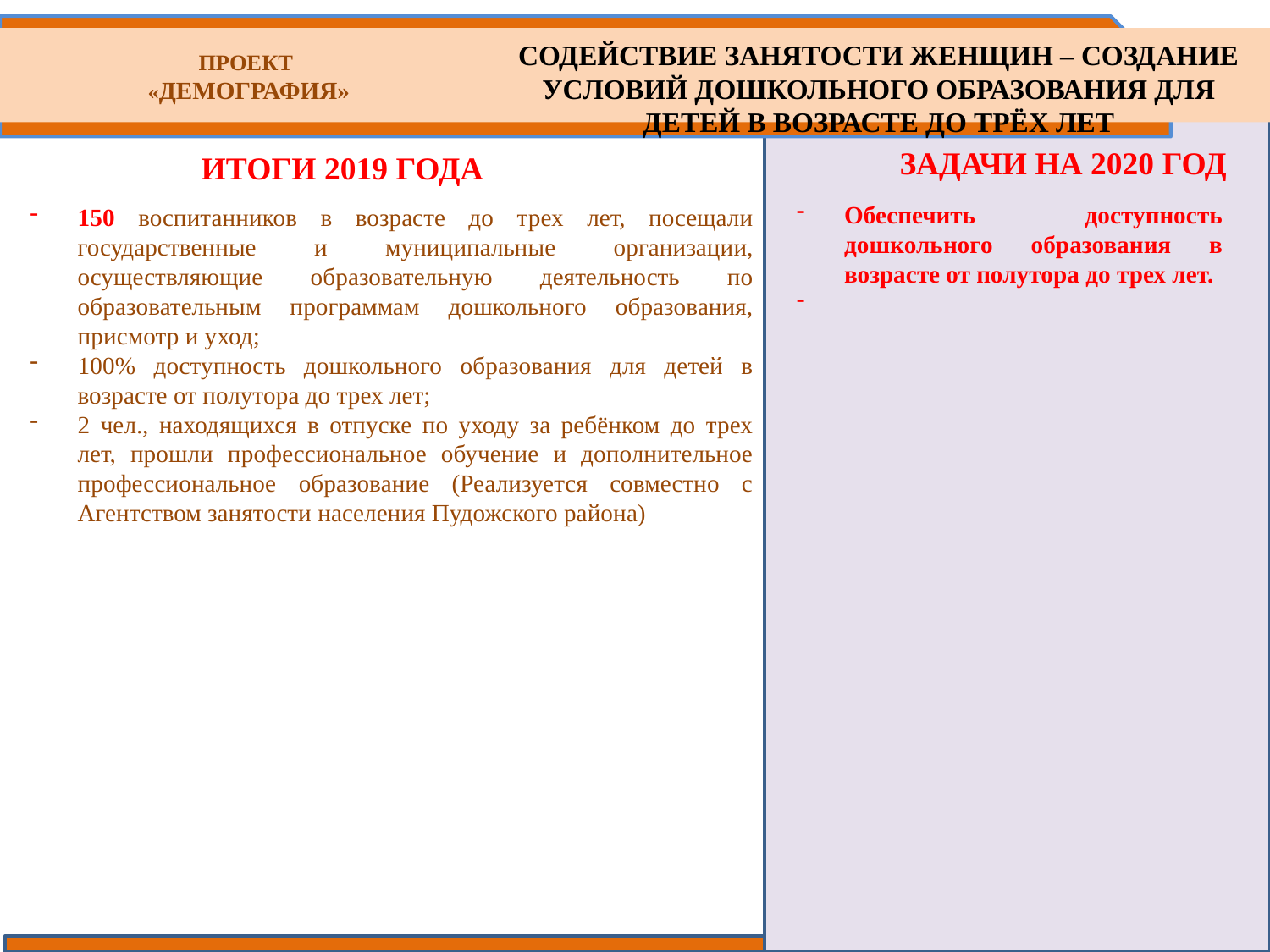

СОДЕЙСТВИЕ ЗАНЯТОСТИ ЖЕНЩИН – СОЗДАНИЕ УСЛОВИЙ ДОШКОЛЬНОГО ОБРАЗОВАНИЯ ДЛЯ ДЕТЕЙ В ВОЗРАСТЕ ДО ТРЁХ ЛЕТ
ПРОЕКТ
«ДЕМОГРАФИЯ»

ЗАДАЧИ НА 2020 ГОД
ИТОГИ 2019 ГОДА
Обеспечить доступность дошкольного образования в возрасте от полутора до трех лет.

150 воспитанников в возрасте до трех лет, посещали государственные и муниципальные организации, осуществляющие образовательную деятельность по образовательным программам дошкольного образования, присмотр и уход;
100% доступность дошкольного образования для детей в возрасте от полутора до трех лет;
2 чел., находящихся в отпуске по уходу за ребёнком до трех лет, прошли профессиональное обучение и дополнительное профессиональное образование (Реализуется совместно с Агентством занятости населения Пудожского района)